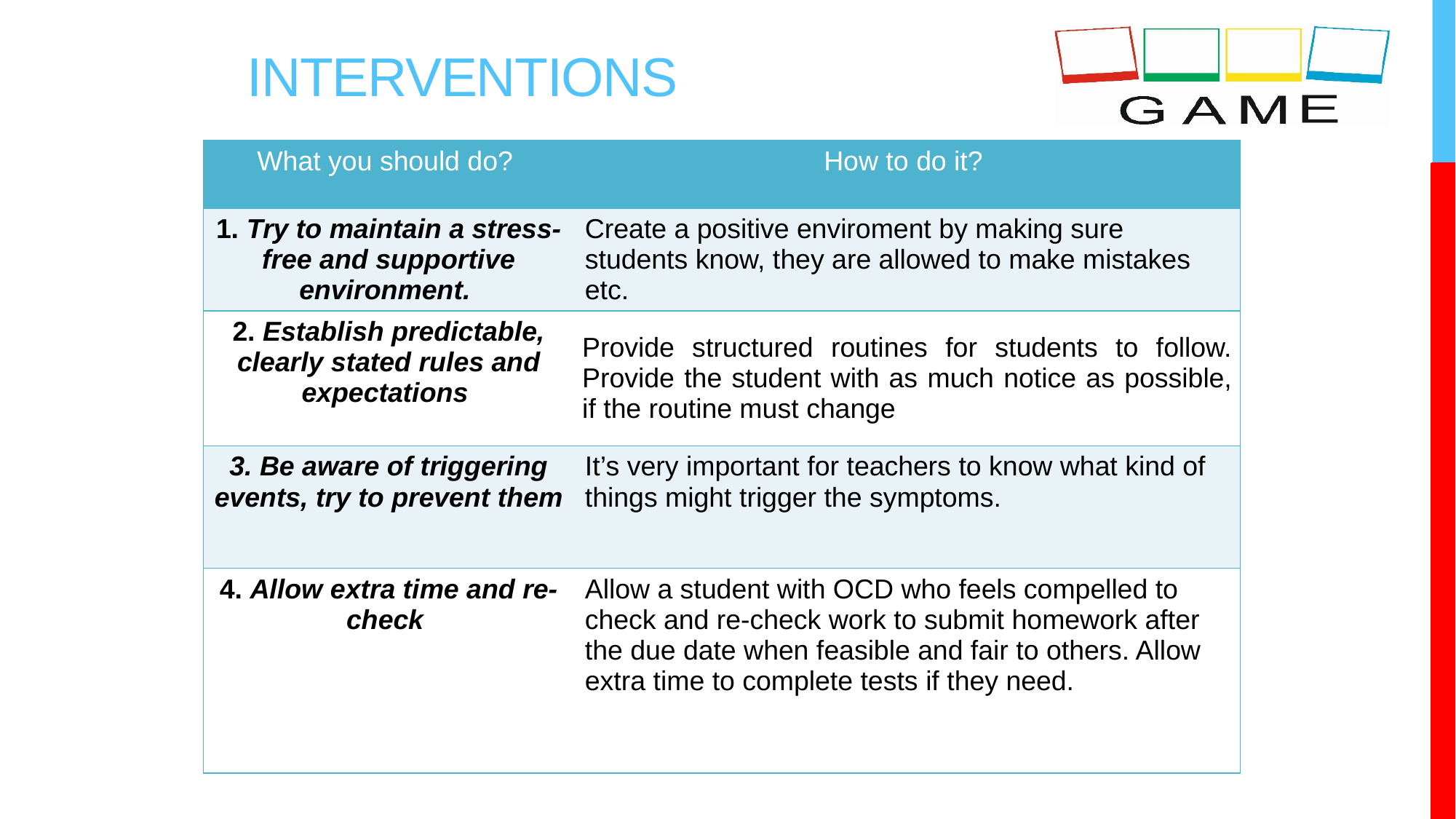

# Interventions
| What you should do? | How to do it? |
| --- | --- |
| 1. Try to maintain a stress-free and supportive environment. | Create a positive enviroment by making sure students know, they are allowed to make mistakes etc. |
| 2. Establish predictable, clearly stated rules and expectations | Provide structured routines for students to follow. Provide the student with as much notice as possible, if the routine must change |
| 3. Be aware of triggering events, try to prevent them | It’s very important for teachers to know what kind of things might trigger the symptoms. |
| 4. Allow extra time and re-check | Allow a student with OCD who feels compelled to check and re-check work to submit homework after the due date when feasible and fair to others. Allow extra time to complete tests if they need. |